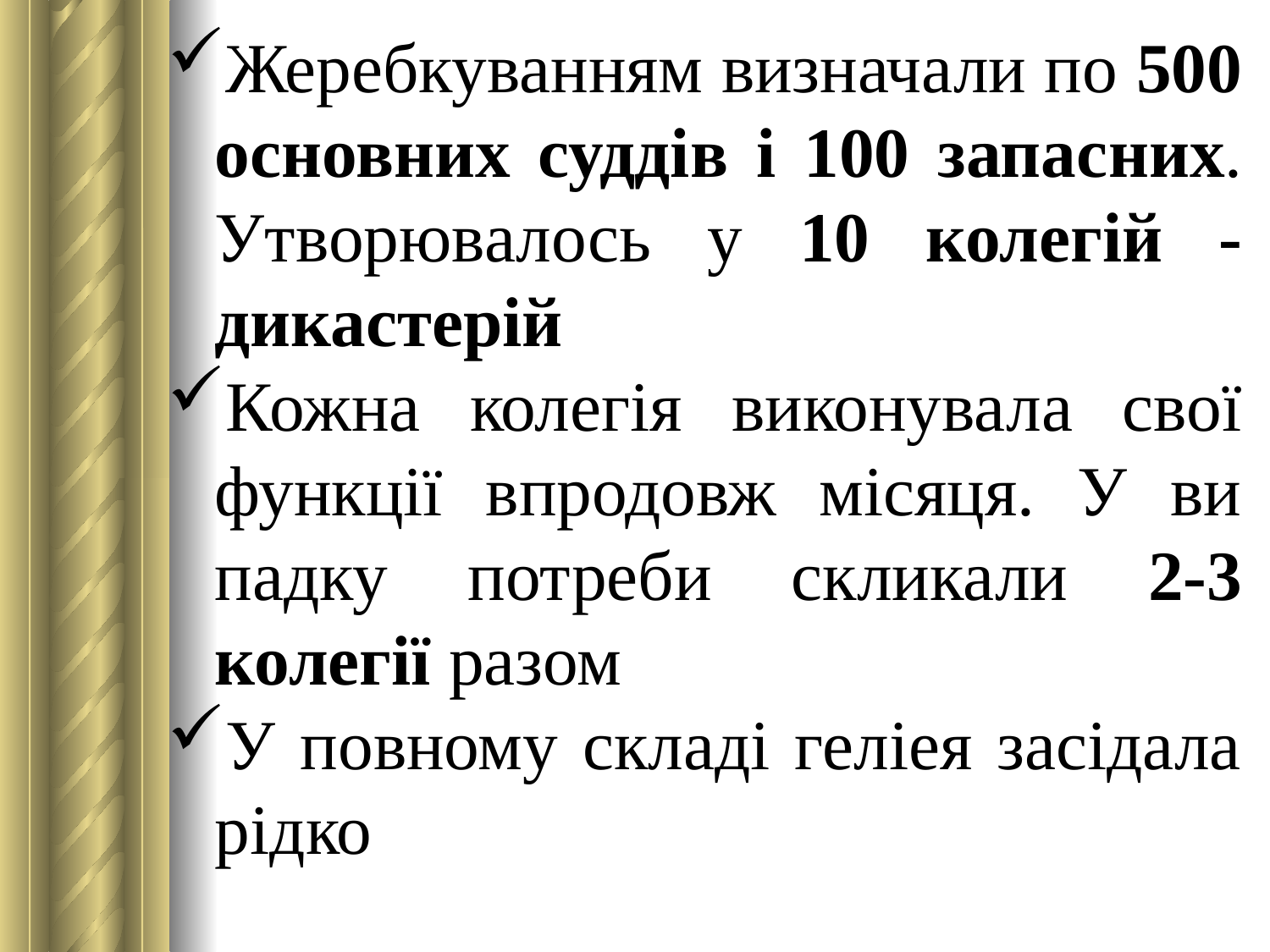

Жеребкуванням визначали по 500 основних суддів і 100 запас­них. Утворювалось у 10 колегій - дикастерій
Кожна колегія виконувала свої функції впродовж місяця. У ви­падку потреби скликали 2-3 колегії разом
У повному складі геліея засідала рідко